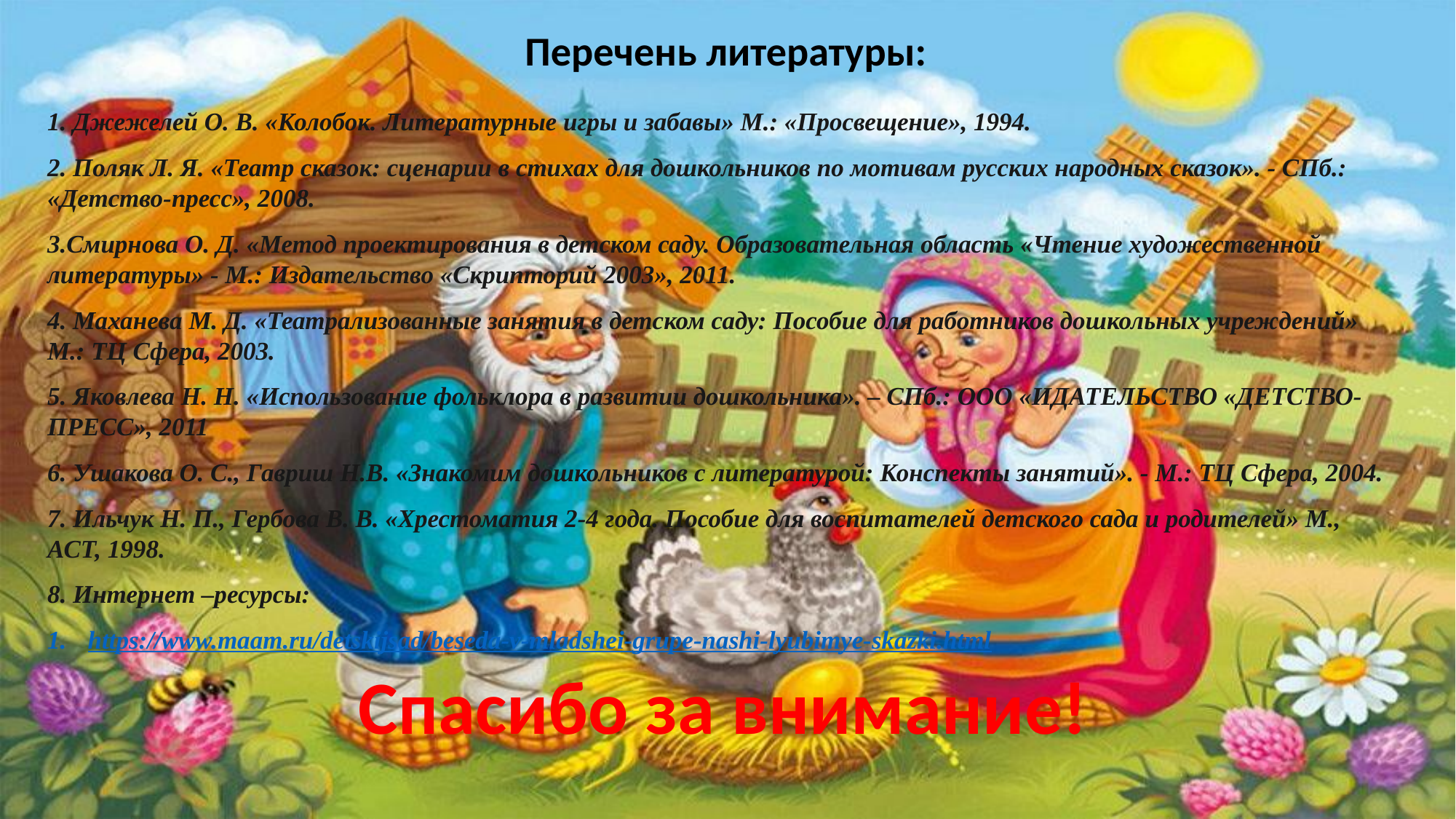

# Перечень литературы:
1. Джежелей О. В. «Колобок. Литературные игры и забавы» М.: «Просвещение», 1994.
2. Поляк Л. Я. «Театр сказок: сценарии в стихах для дошкольников по мотивам русских народных сказок». - СПб.: «Детство-пресс», 2008.
3.Смирнова О. Д. «Метод проектирования в детском саду. Образовательная область «Чтение художественной литературы» - М.: Издательство «Скрипторий 2003», 2011.
4. Маханева М. Д. «Театрализованные занятия в детском саду: Пособие для работников дошкольных учреждений» М.: ТЦ Сфера, 2003.
5. Яковлева Н. Н. «Использование фольклора в развитии дошкольника». – СПб.: ООО «ИДАТЕЛЬСТВО «ДЕТСТВО-ПРЕСС», 2011
6. Ушакова О. С., Гавриш Н.В. «Знакомим дошкольников с литературой: Конспекты занятий». - М.: ТЦ Сфера, 2004.
7. Ильчук Н. П., Гербова В. В. «Хрестоматия 2-4 года. Пособие для воспитателей детского сада и родителей» М., АСТ, 1998.
8. Интернет –ресурсы:
https://www.maam.ru/detskijsad/beseda-v-mladshei-grupe-nashi-lyubimye-skazki.html
Спасибо за внимание!